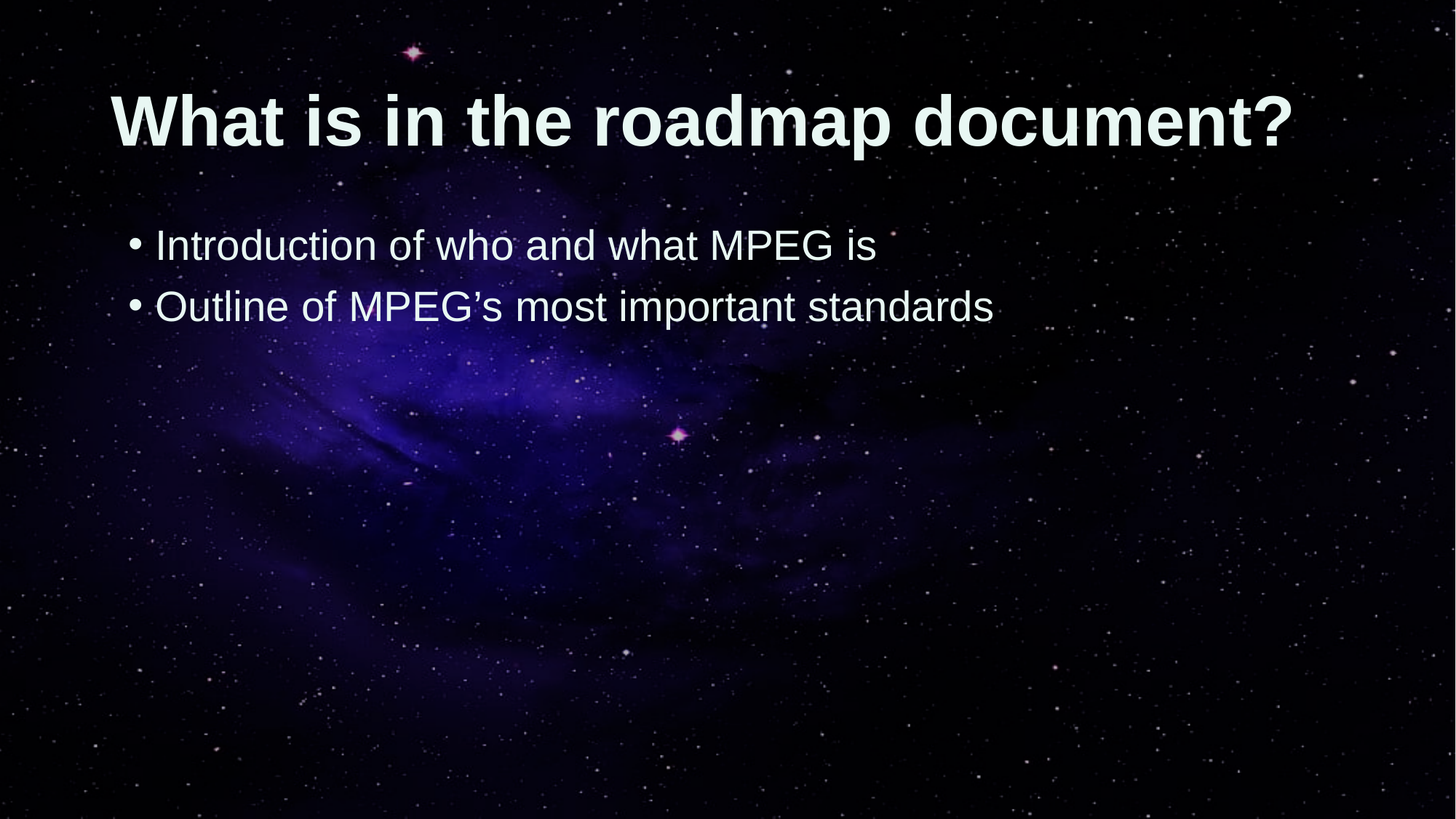

# What is in the roadmap document?
Introduction of who and what MPEG is
Outline of MPEG’s most important standards